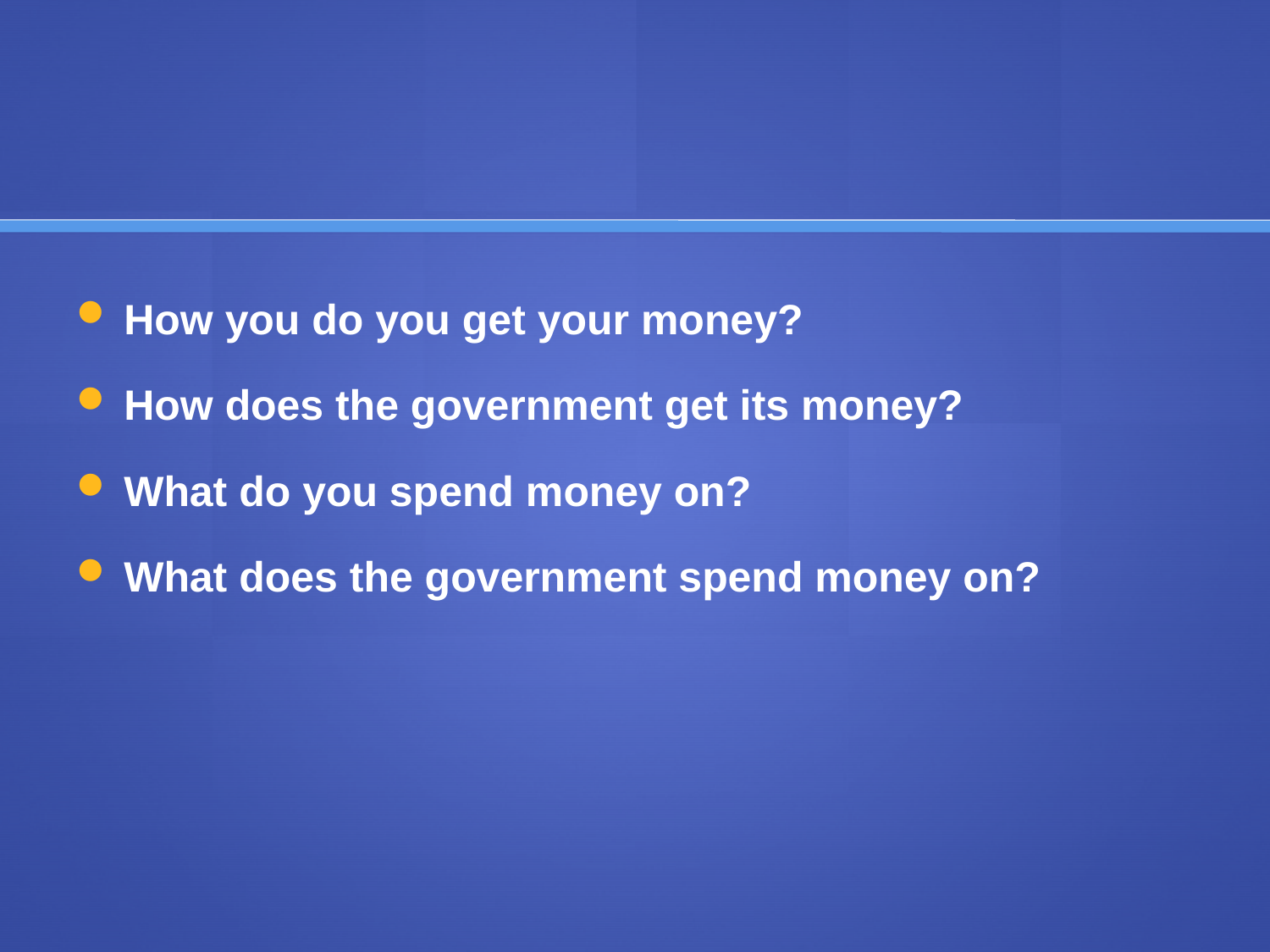

#
How you do you get your money?
How does the government get its money?
What do you spend money on?
What does the government spend money on?